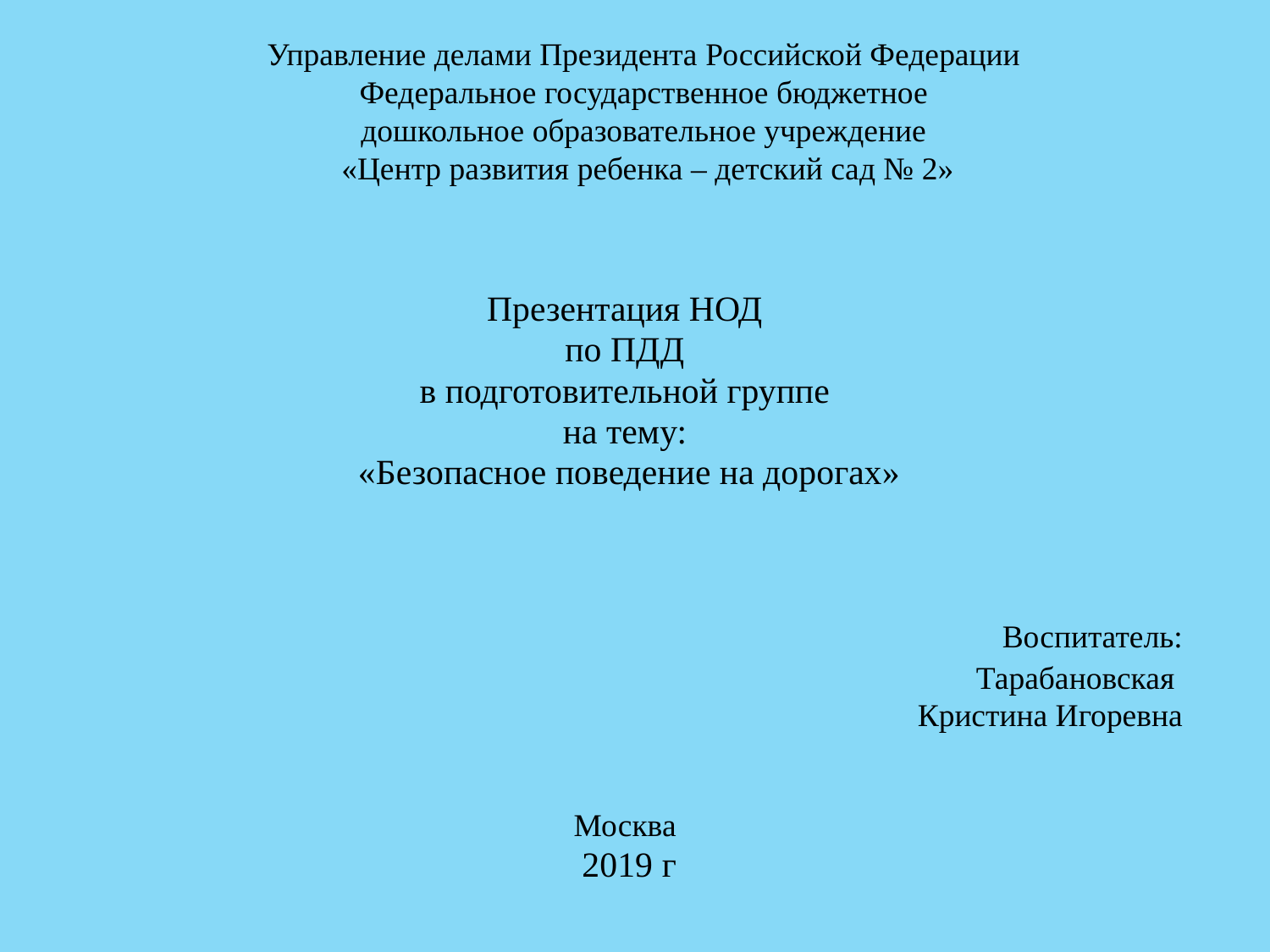

Управление делами Президента Российской Федерации
Федеральное государственное бюджетное
дошкольное образовательное учреждение
 «Центр развития ребенка – детский сад № 2»
Презентация НОД
по ПДД
в подготовительной группе
на тему:
«Безопасное поведение на дорогах»

                                                                Воспитатель:
                                                                      Тарабановская
Кристина Игоревна

Москва
2019 г